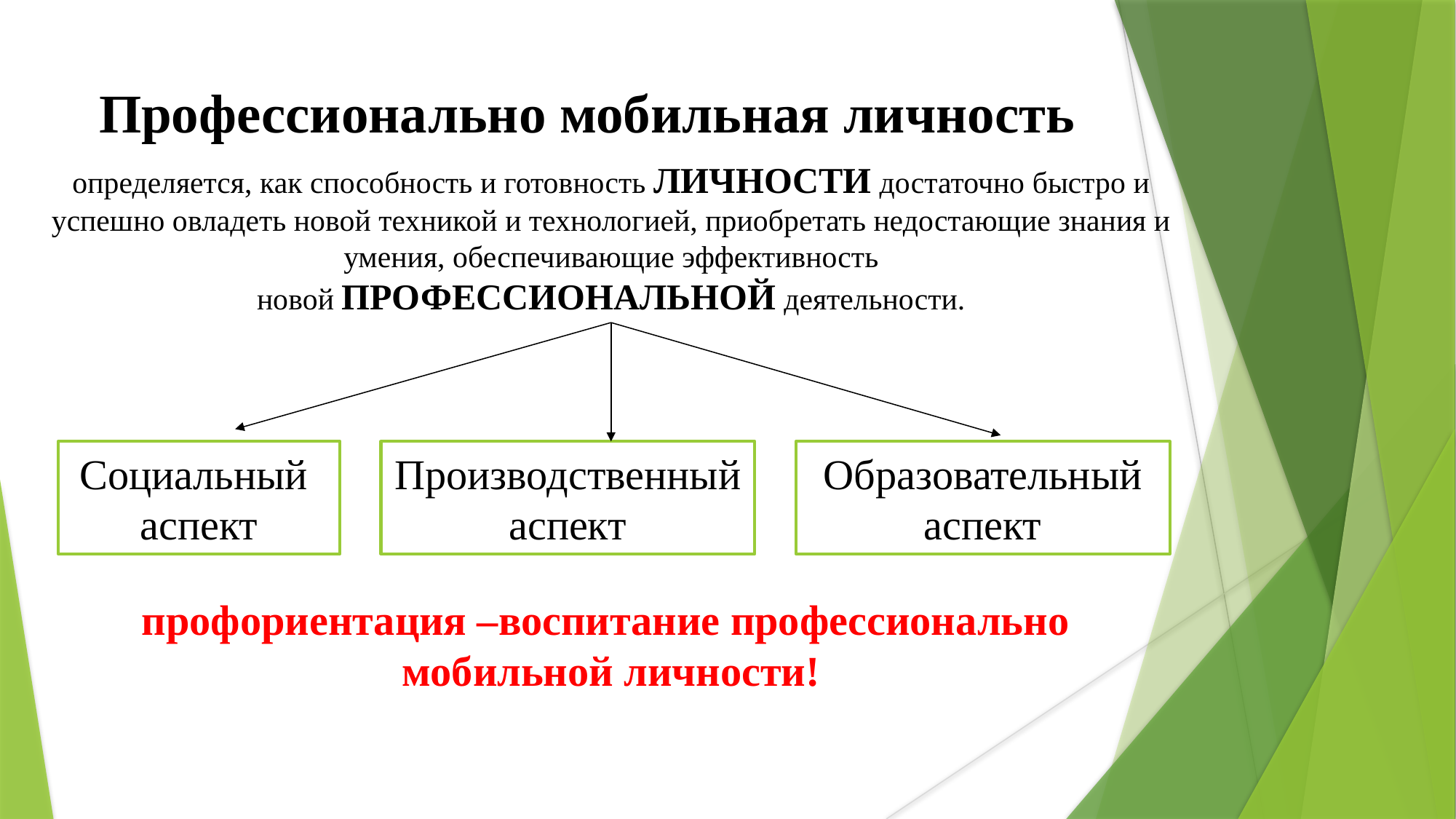

# Профессионально мобильная личность
определяется, как способность и готовность ЛИЧНОСТИ достаточно быстро и успешно овладеть новой техникой и технологией, приобретать недостающие знания и умения, обеспечивающие эффективность новой ПРОФЕССИОНАЛЬНОЙ деятельности.
Образовательный
аспект
Социальный
аспект
Производственный
аспект
профориентация –воспитание профессионально
мобильной личности!